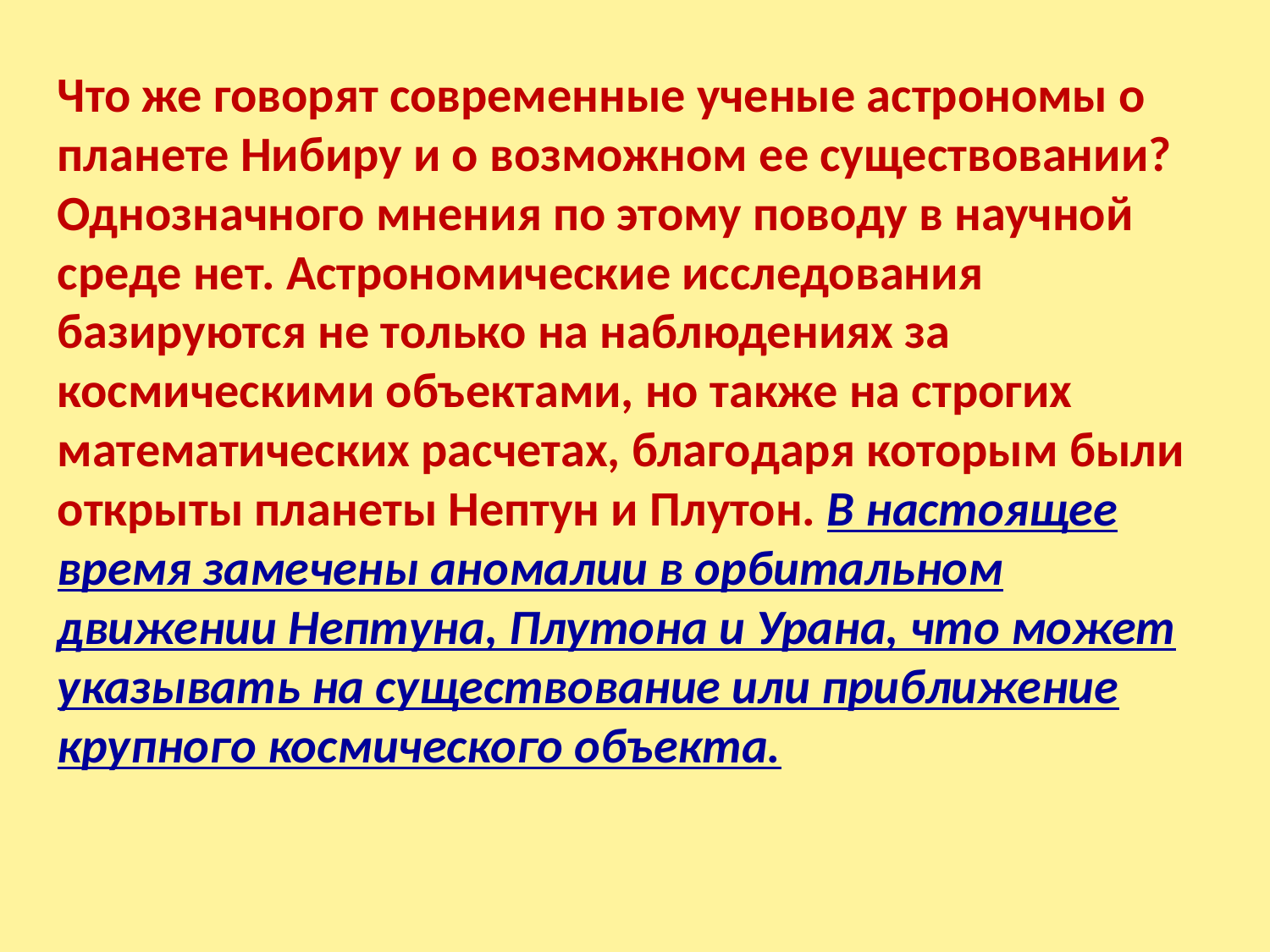

Что же говорят современные ученые астрономы о планете Нибиру и о возможном ее существовании? Однозначного мнения по этому поводу в научной среде нет. Астрономические исследования базируются не только на наблюдениях за космическими объектами, но также на строгих математических расчетах, благодаря которым были открыты планеты Нептун и Плутон. В настоящее время замечены аномалии в орбитальном движении Нептуна, Плутона и Урана, что может указывать на существование или приближение крупного космического объекта.